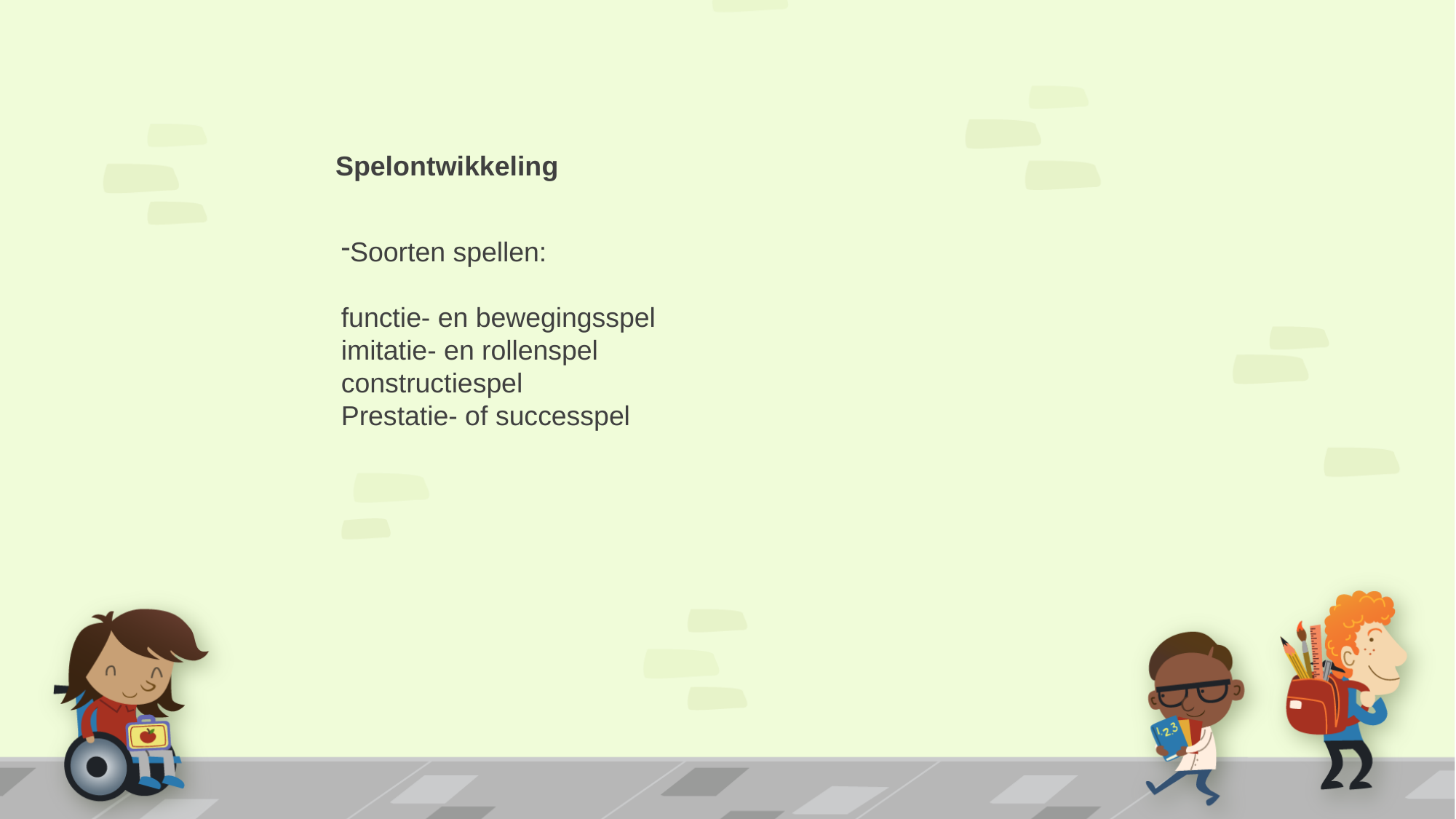

Spelontwikkeling
Soorten spellen:

functie- en bewegingsspel
imitatie- en rollenspel
constructiespel
Prestatie- of successpel